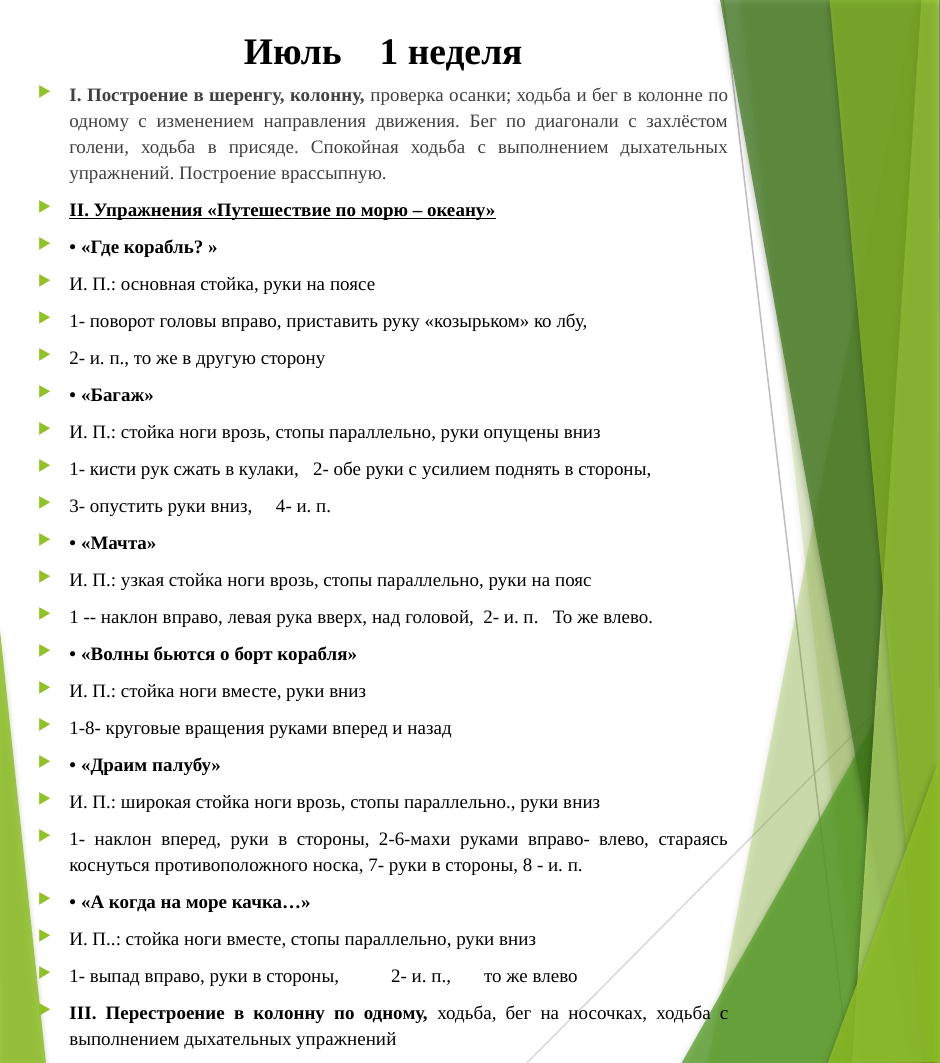

# Июль    1 неделя
I. Построение в шеренгу, колонну, проверка осанки; ходьба и бег в колонне по одному с изменением направления движения. Бег по диагонали с захлёстом голени, ходьба в присяде. Спокойная ходьба с выполнением дыхательных упражнений. Построение врассыпную.
II. Упражнения «Путешествие по морю – океану»
• «Где корабль? »
И. П.: основная стойка, руки на поясе
1- поворот головы вправо, приставить руку «козырьком» ко лбу,
2- и. п., то же в другую сторону
• «Багаж»
И. П.: стойка ноги врозь, стопы параллельно, руки опущены вниз
1- кисти рук сжать в кулаки,   2- обе руки с усилием поднять в стороны,
3- опустить руки вниз,     4- и. п.
• «Мачта»
И. П.: узкая стойка ноги врозь, стопы параллельно, руки на пояс
1 -- наклон вправо, левая рука вверх, над головой,  2- и. п.   То же влево.
• «Волны бьются о борт корабля»
И. П.: стойка ноги вместе, руки вниз
1-8- круговые вращения руками вперед и назад
• «Драим палубу»
И. П.: широкая стойка ноги врозь, стопы параллельно., руки вниз
1- наклон вперед, руки в стороны, 2-6-махи руками вправо- влево, стараясь коснуться противоположного носка, 7- руки в стороны, 8 - и. п.
• «А когда на море качка…»
И. П..: стойка ноги вместе, стопы параллельно, руки вниз
1- выпад вправо, руки в стороны,           2- и. п.,       то же влево
III. Перестроение в колонну по одному, ходьба, бег на носочках, ходьба с выполнением дыхательных упражнений